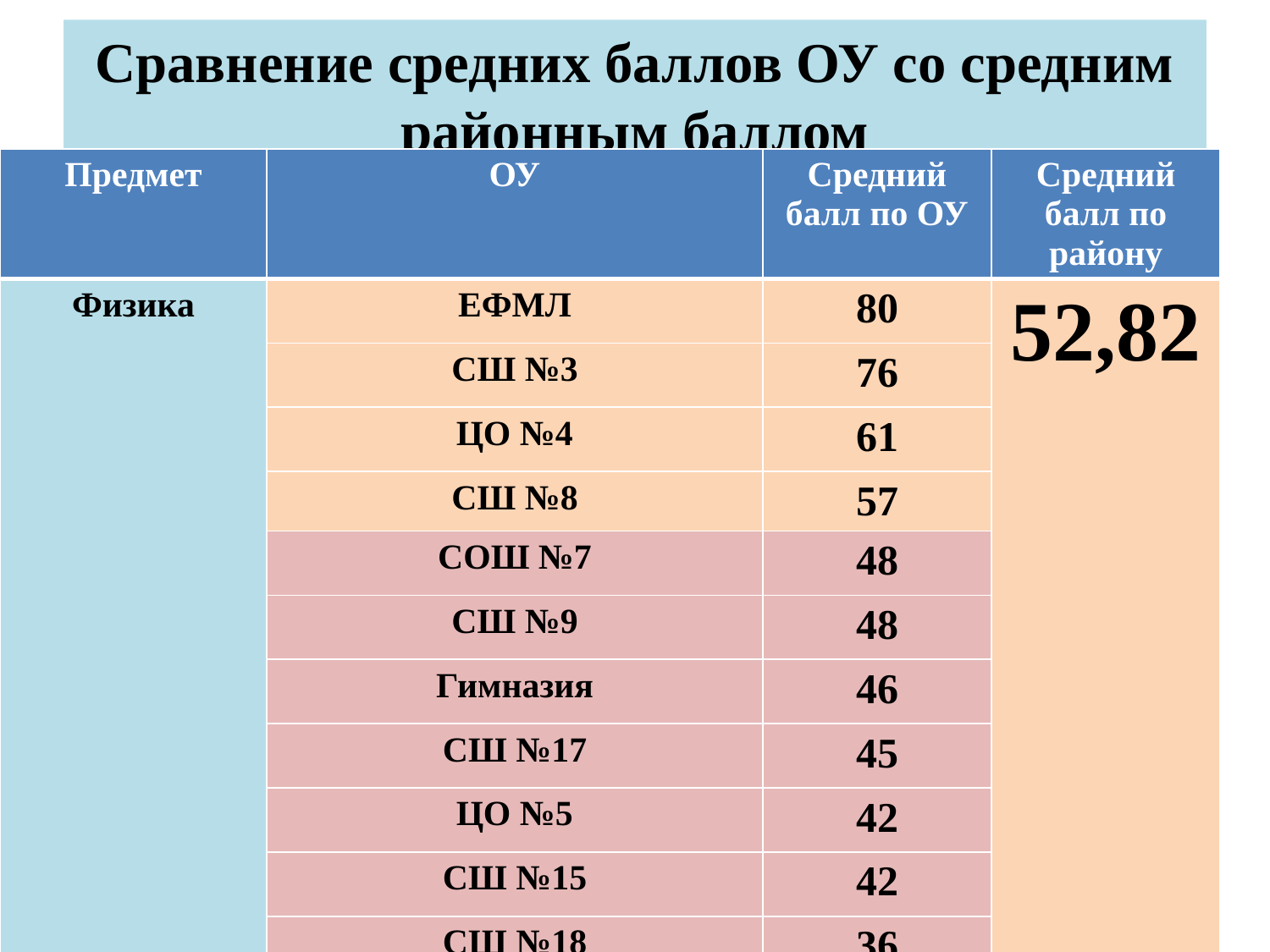

# Сравнение средних баллов ОУ со средним районным баллом
| Предмет | ОУ | Средний балл по ОУ | Средний балл по району |
| --- | --- | --- | --- |
| Физика | ЕФМЛ | 80 | 52,82 |
|  | СШ №3 | 76 |  |
|  | ЦО №4 | 61 |  |
|  | СШ №8 | 57 |  |
|  | СОШ №7 | 48 |  |
|  | СШ №9 | 48 |  |
|  | Гимназия | 46 |  |
|  | СШ №17 | 45 |  |
|  | ЦО №5 | 42 |  |
|  | СШ №15 | 42 |  |
|  | СШ №18 | 36 |  |